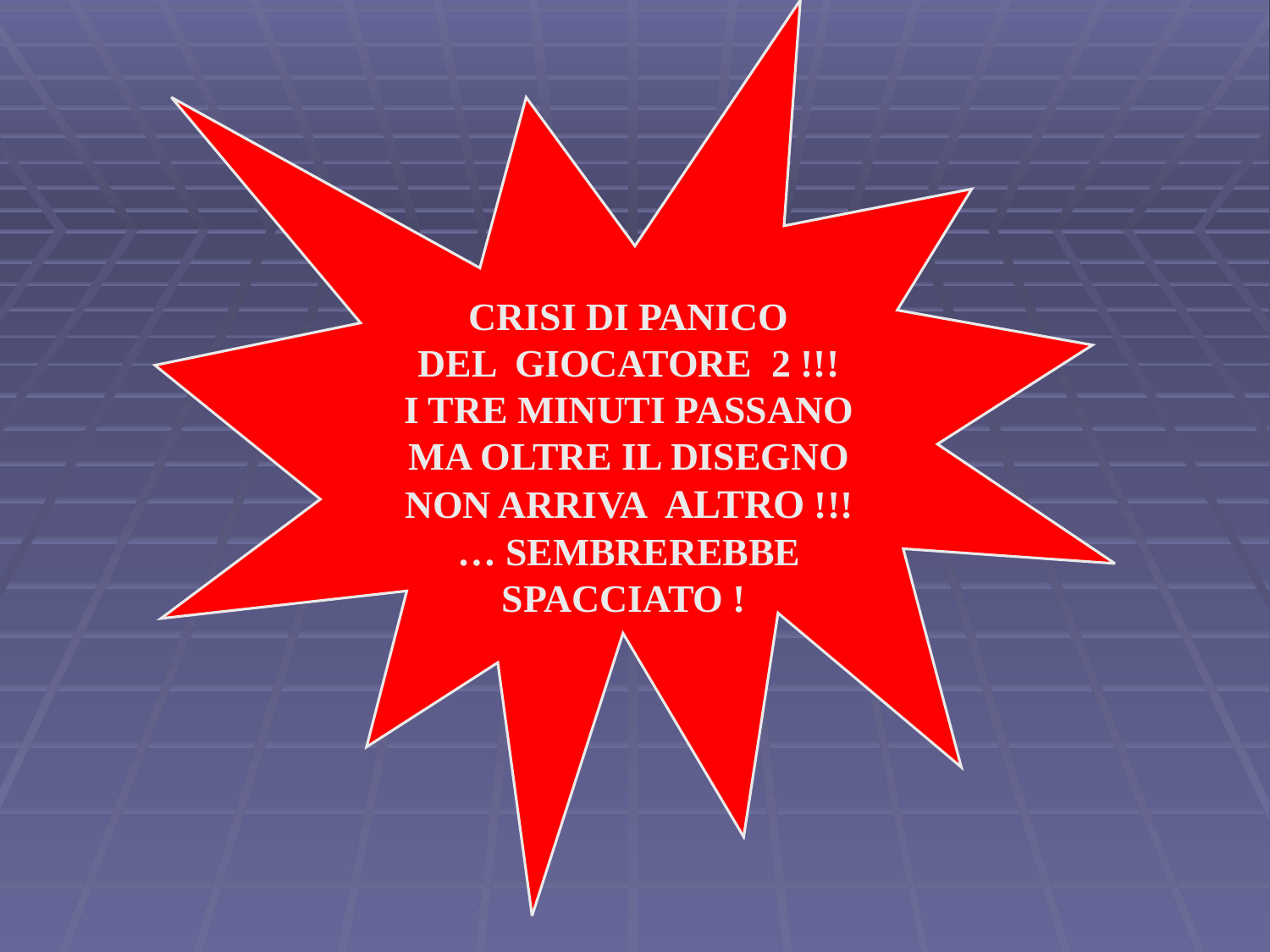

CRISI DI PANICO
DEL  GIOCATORE  2 !!!
I TRE MINUTI PASSANO
MA OLTRE IL DISEGNO
NON ARRIVA  ALTRO !!!
… SEMBREREBBE
SPACCIATO !